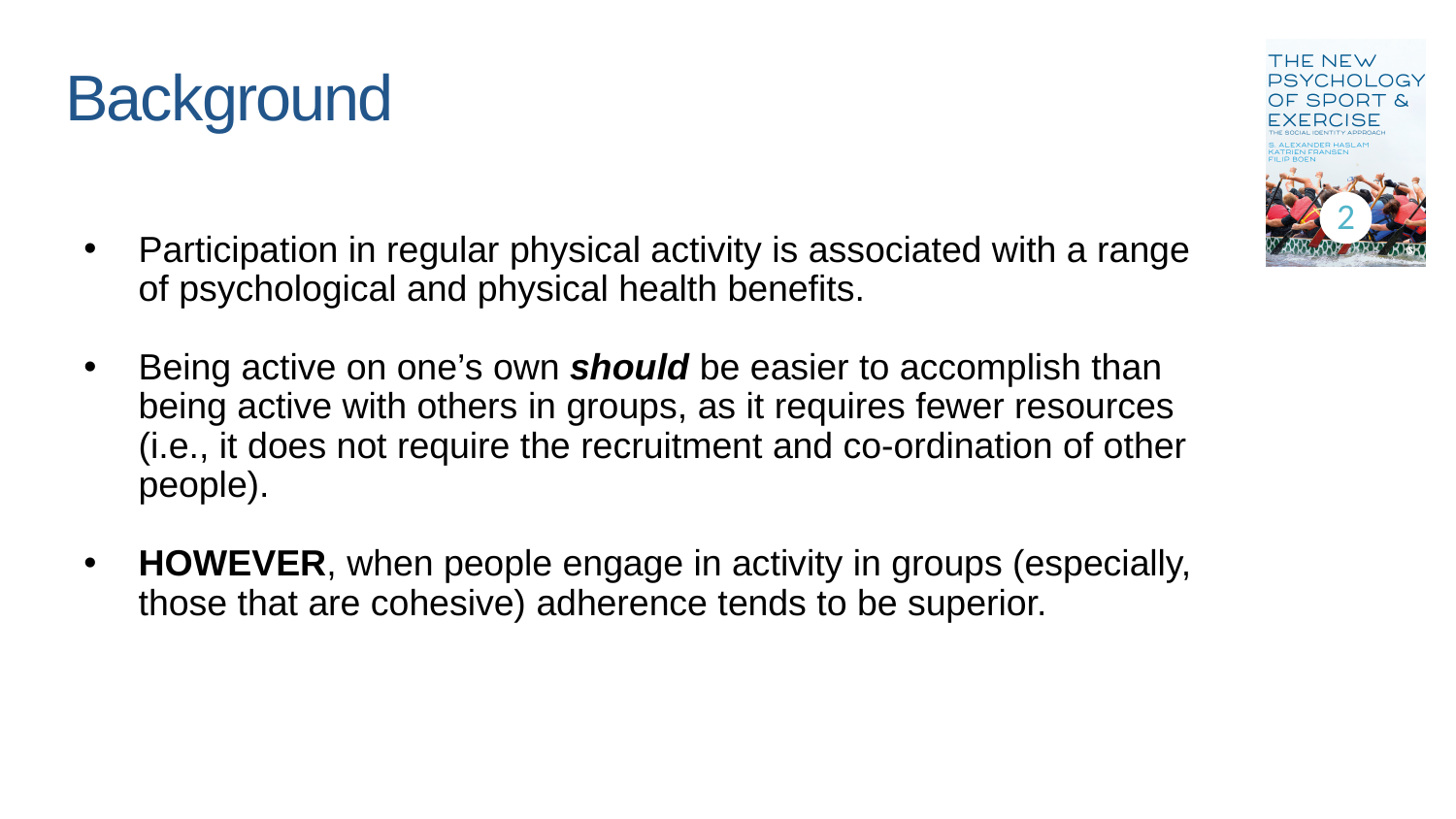

# Background
2
Participation in regular physical activity is associated with a range of psychological and physical health benefits.

Being active on one’s own should be easier to accomplish than being active with others in groups, as it requires fewer resources (i.e., it does not require the recruitment and co-ordination of other people).

HOWEVER, when people engage in activity in groups (especially, those that are cohesive) adherence tends to be superior.